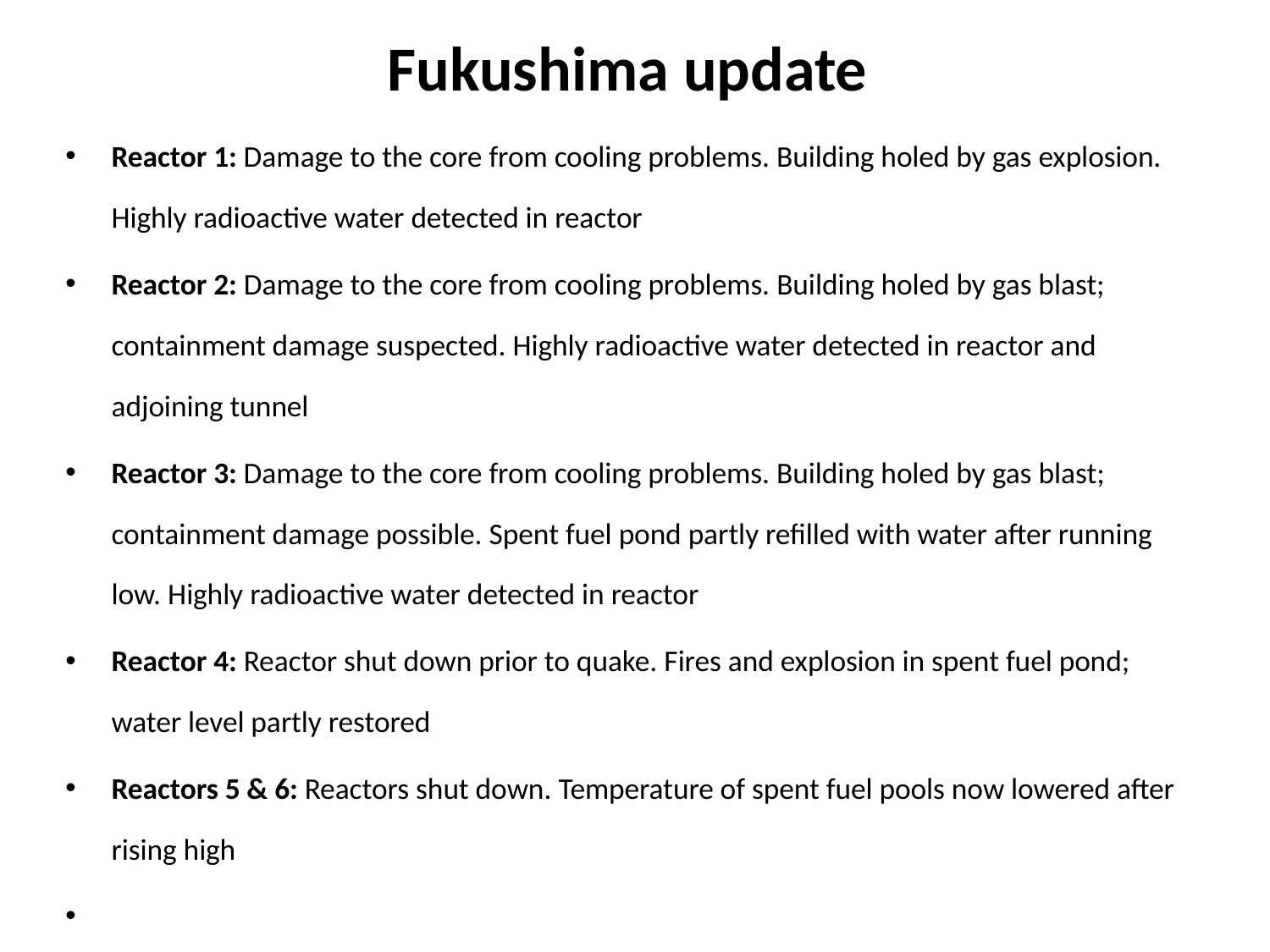

# Fukushima update
Reactor 1: Damage to the core from cooling problems. Building holed by gas explosion. Highly radioactive water detected in reactor
Reactor 2: Damage to the core from cooling problems. Building holed by gas blast; containment damage suspected. Highly radioactive water detected in reactor and adjoining tunnel
Reactor 3: Damage to the core from cooling problems. Building holed by gas blast; containment damage possible. Spent fuel pond partly refilled with water after running low. Highly radioactive water detected in reactor
Reactor 4: Reactor shut down prior to quake. Fires and explosion in spent fuel pond; water level partly restored
Reactors 5 & 6: Reactors shut down. Temperature of spent fuel pools now lowered after rising high